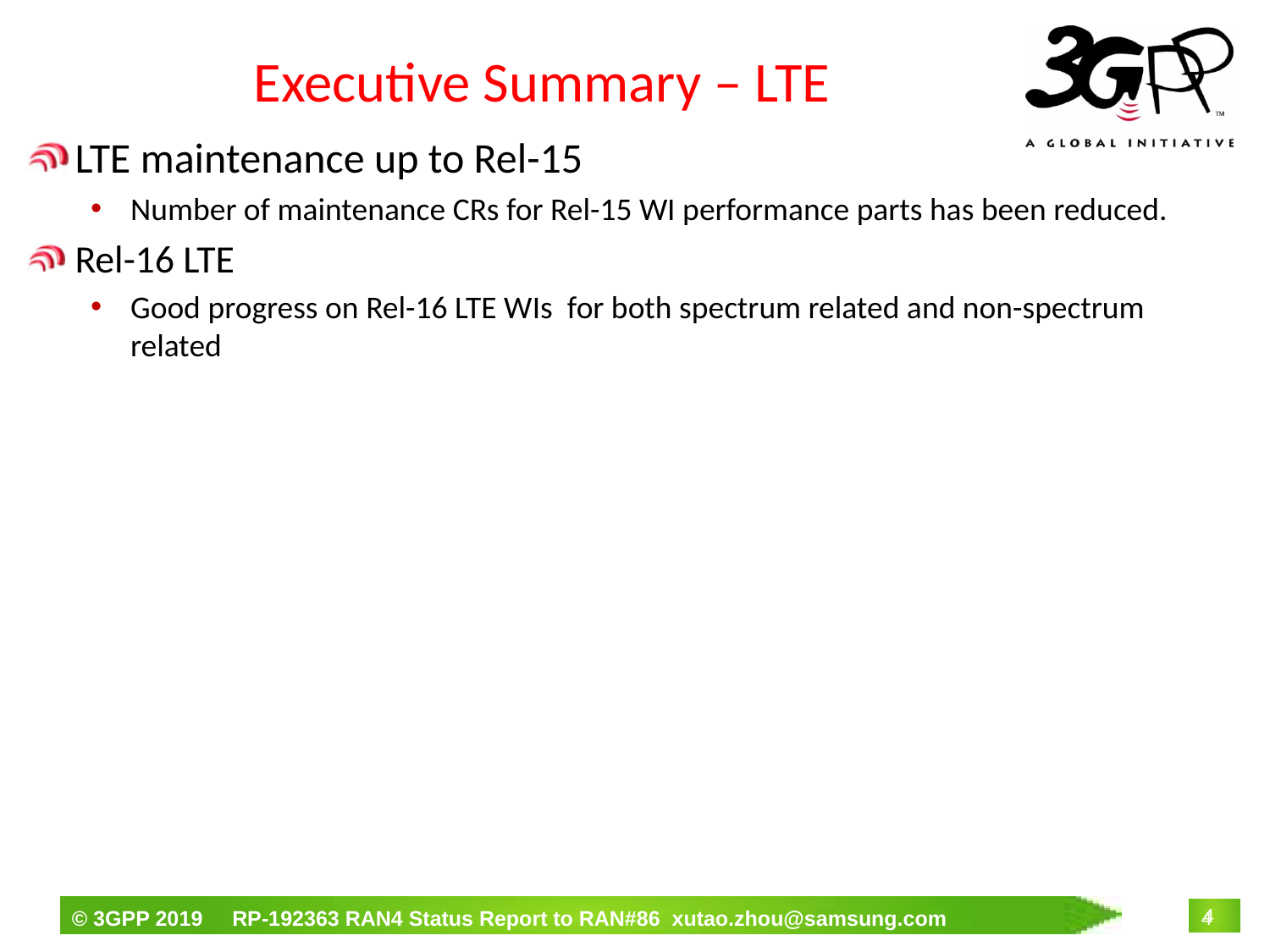

# Executive Summary – LTE
LTE maintenance up to Rel-15
Number of maintenance CRs for Rel-15 WI performance parts has been reduced.
Rel-16 LTE
Good progress on Rel-16 LTE WIs  for both spectrum related and non-spectrum related

4